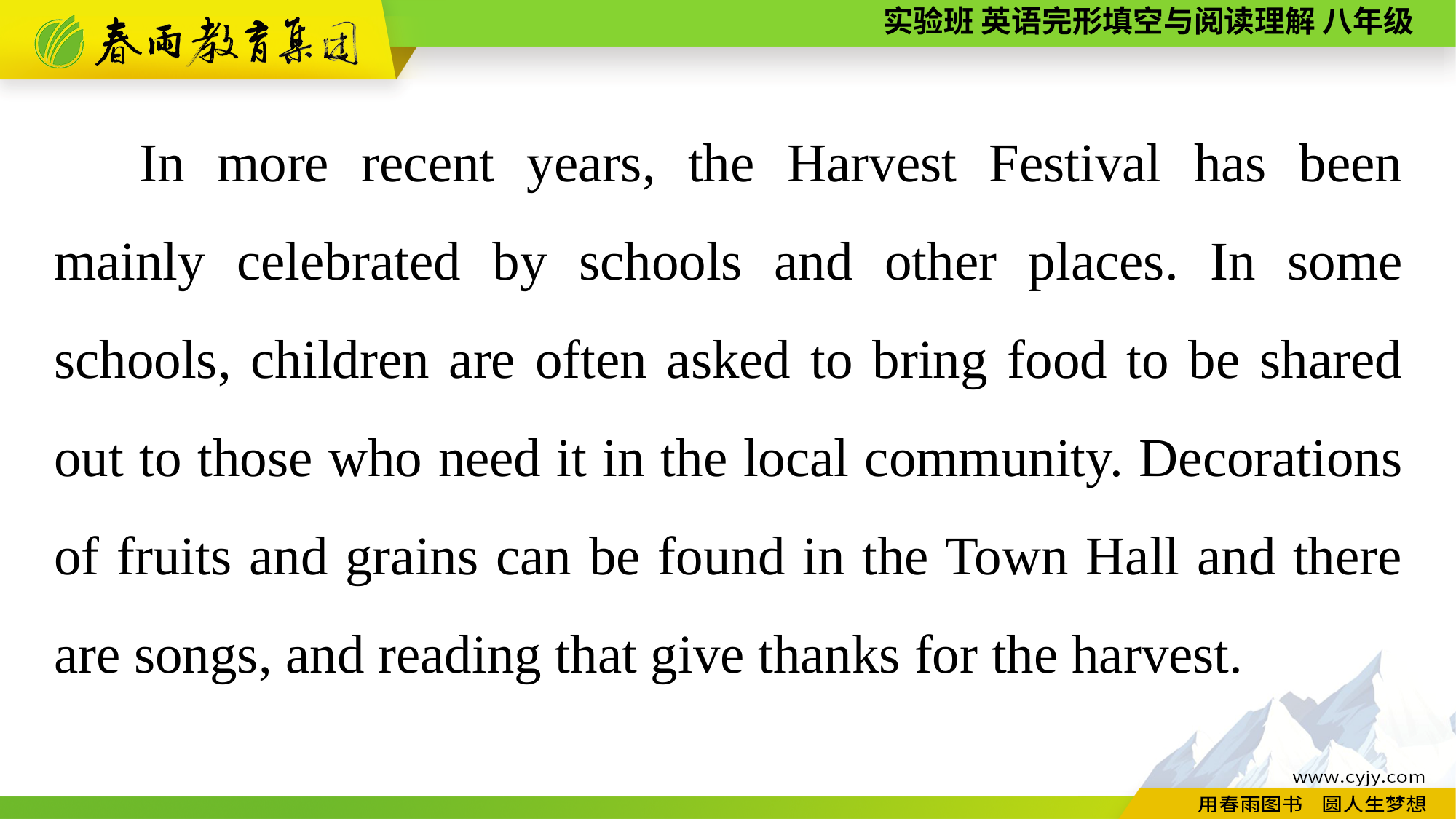

In more recent years, the Harvest Festival has been mainly celebrated by schools and other places. In some schools, children are often asked to bring food to be shared out to those who need it in the local community. Decorations of fruits and grains can be found in the Town Hall and there are songs, and reading that give thanks for the harvest.